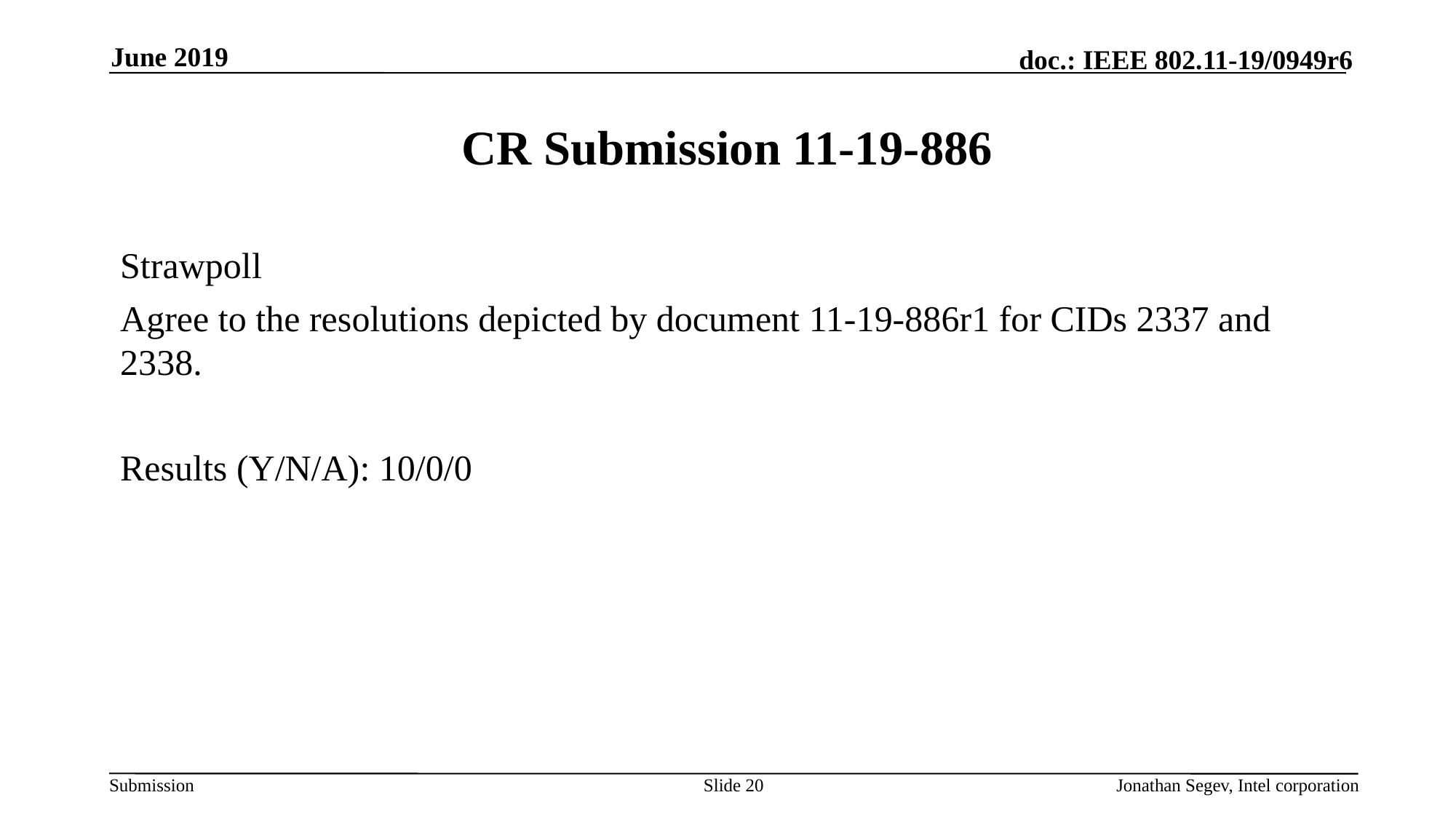

June 2019
# CR Submission 11-19-886
Strawpoll
Agree to the resolutions depicted by document 11-19-886r1 for CIDs 2337 and 2338.

Results (Y/N/A): 10/0/0
Slide 20
Jonathan Segev, Intel corporation